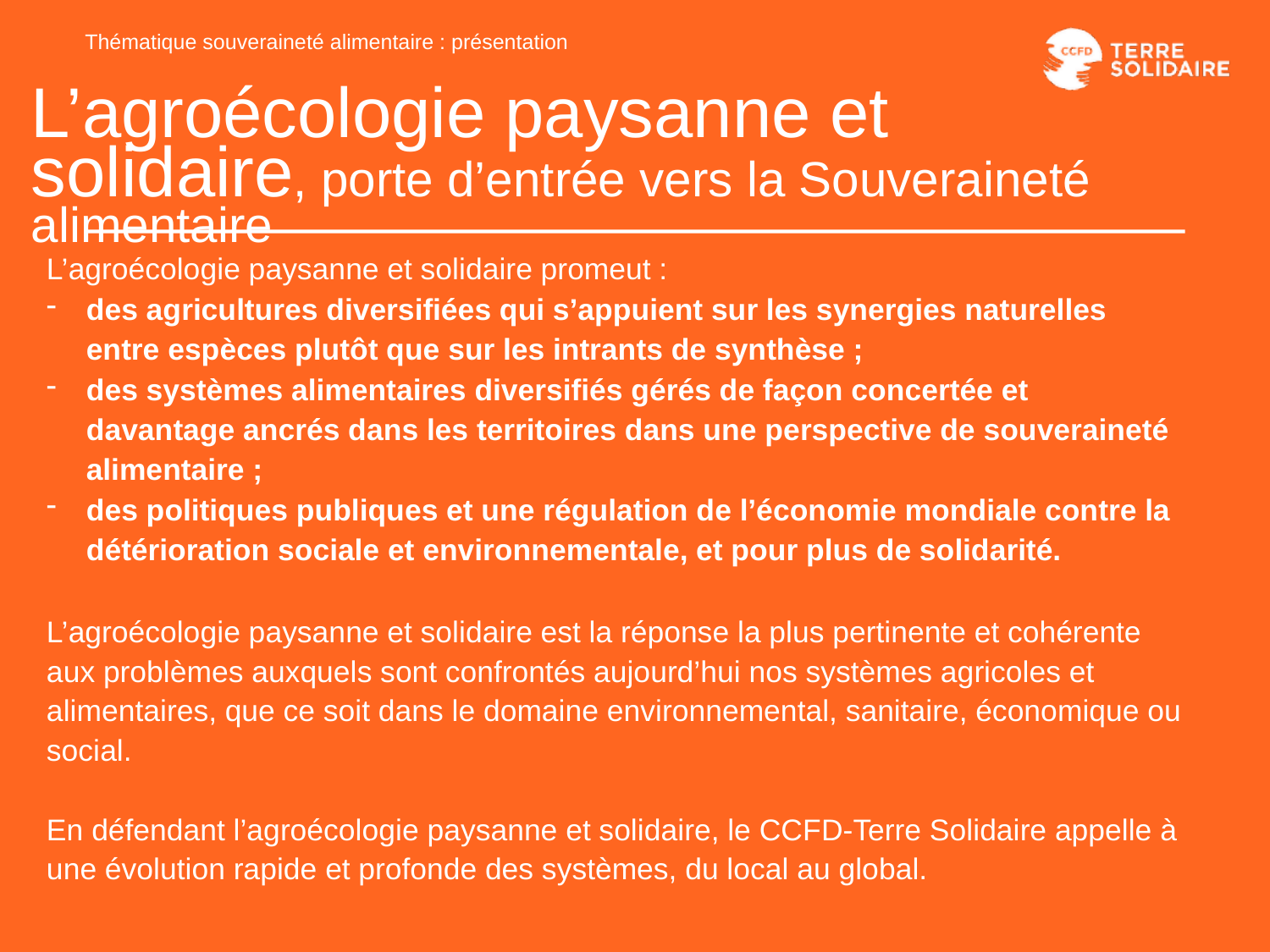

Thématique souveraineté alimentaire : présentation
L’agroécologie paysanne et solidaire, porte d’entrée vers la Souveraineté alimentaire

L’agroécologie paysanne et solidaire promeut :
des agricultures diversifiées qui s’appuient sur les synergies naturelles entre espèces plutôt que sur les intrants de synthèse ;
des systèmes alimentaires diversifiés gérés de façon concertée et davantage ancrés dans les territoires dans une perspective de souveraineté alimentaire ;
des politiques publiques et une régulation de l’économie mondiale contre la détérioration sociale et environnementale, et pour plus de solidarité.

L’agroécologie paysanne et solidaire est la réponse la plus pertinente et cohérente aux problèmes auxquels sont confrontés aujourd’hui nos systèmes agricoles et alimentaires, que ce soit dans le domaine environnemental, sanitaire, économique ou social.
En défendant l’agroécologie paysanne et solidaire, le CCFD-Terre Solidaire appelle à une évolution rapide et profonde des systèmes, du local au global.